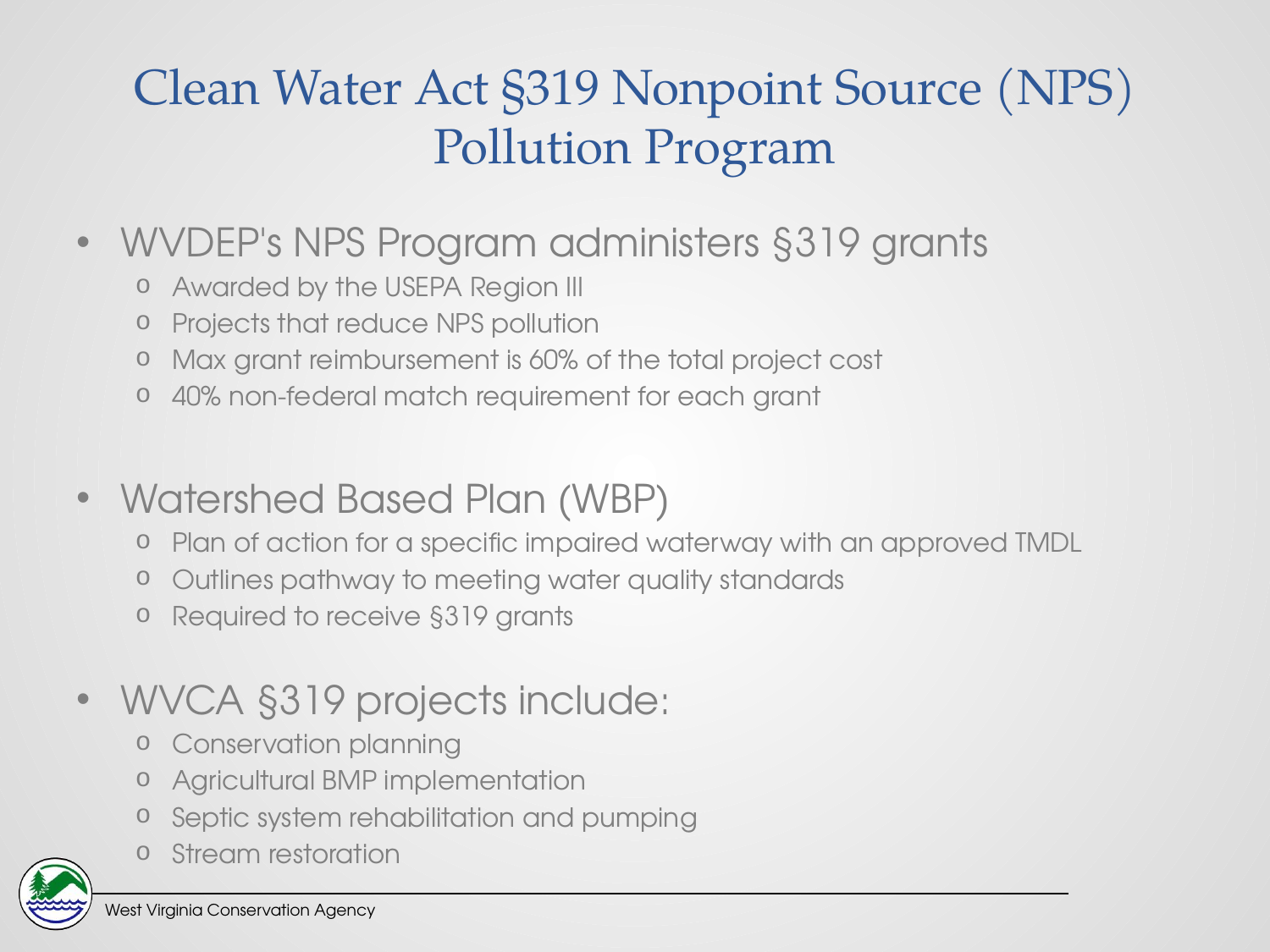

# Clean Water Act §319 Nonpoint Source (NPS) Pollution Program
WVDEP's NPS Program administers §319 grants
Awarded by the USEPA Region III
Projects that reduce NPS pollution
Max grant reimbursement is 60% of the total project cost
40% non-federal match requirement for each grant

Watershed Based Plan (WBP)
Plan of action for a specific impaired waterway with an approved TMDL
Outlines pathway to meeting water quality standards
Required to receive §319 grants

WVCA §319 projects include:
Conservation planning
Agricultural BMP implementation
Septic system rehabilitation and pumping
Stream restoration